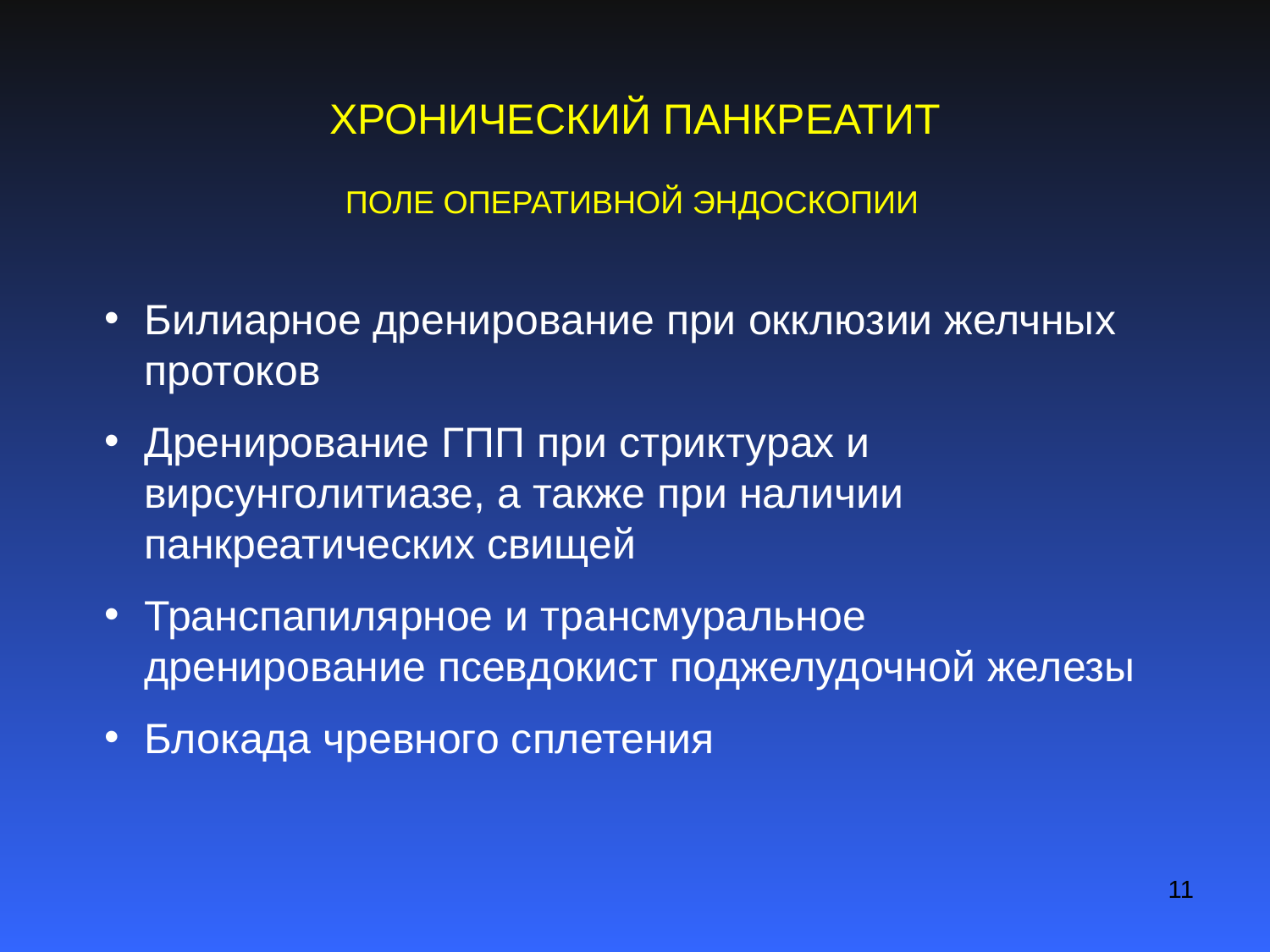

# ХРОНИЧЕСКИЙ ПАНКРЕАТИТ
ПОЛЕ ОПЕРАТИВНОЙ ЭНДОСКОПИИ
Билиарное дренирование при окклюзии желчных протоков
Дренирование ГПП при стриктурах и вирсунголитиазе, а также при наличии панкреатических свищей
Транспапилярное и трансмуральное дренирование псевдокист поджелудочной железы
Блокада чревного сплетения
11